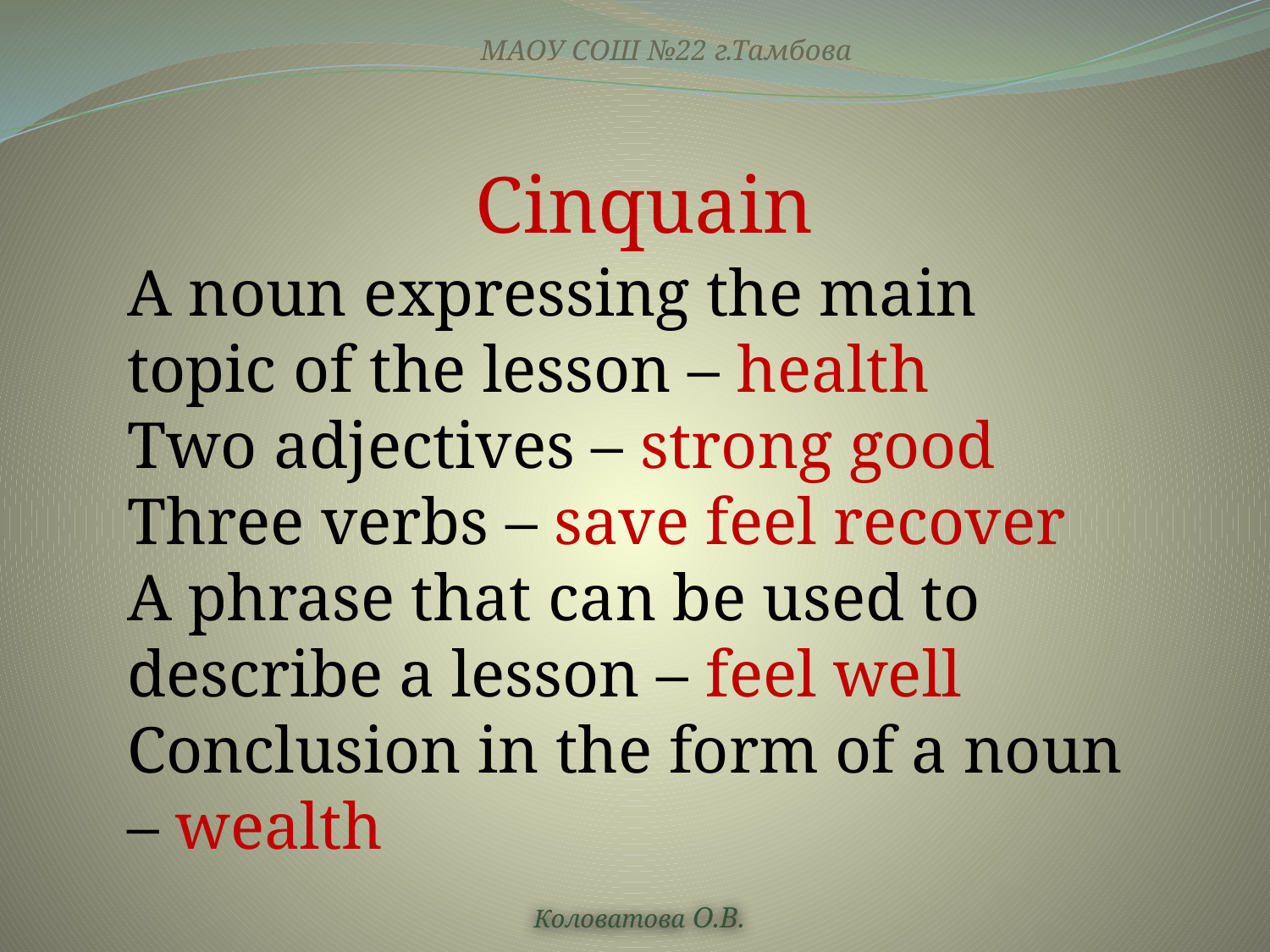

# МАОУ СОШ №22 г.Тамбова
Cinquain
A noun expressing the main topic of the lesson – health
Two adjectives – strong good
Three verbs – save feel recover
A phrase that can be used to describe a lesson – feel well
Conclusion in the form of a noun – wealth
Коловатова О.В.